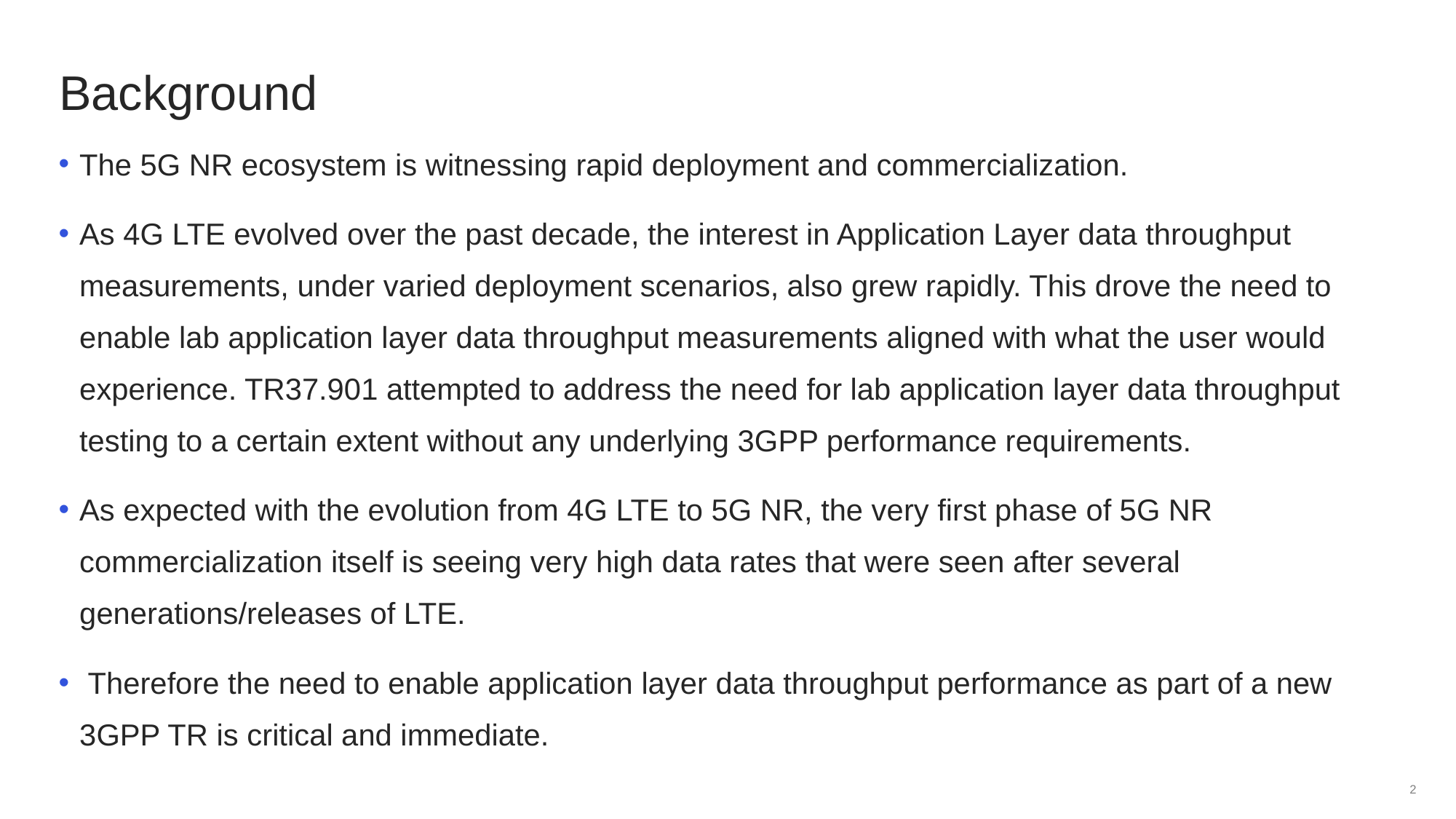

# Background
The 5G NR ecosystem is witnessing rapid deployment and commercialization.
As 4G LTE evolved over the past decade, the interest in Application Layer data throughput measurements, under varied deployment scenarios, also grew rapidly. This drove the need to enable lab application layer data throughput measurements aligned with what the user would experience. TR37.901 attempted to address the need for lab application layer data throughput testing to a certain extent without any underlying 3GPP performance requirements.
As expected with the evolution from 4G LTE to 5G NR, the very first phase of 5G NR commercialization itself is seeing very high data rates that were seen after several generations/releases of LTE.
 Therefore the need to enable application layer data throughput performance as part of a new 3GPP TR is critical and immediate.